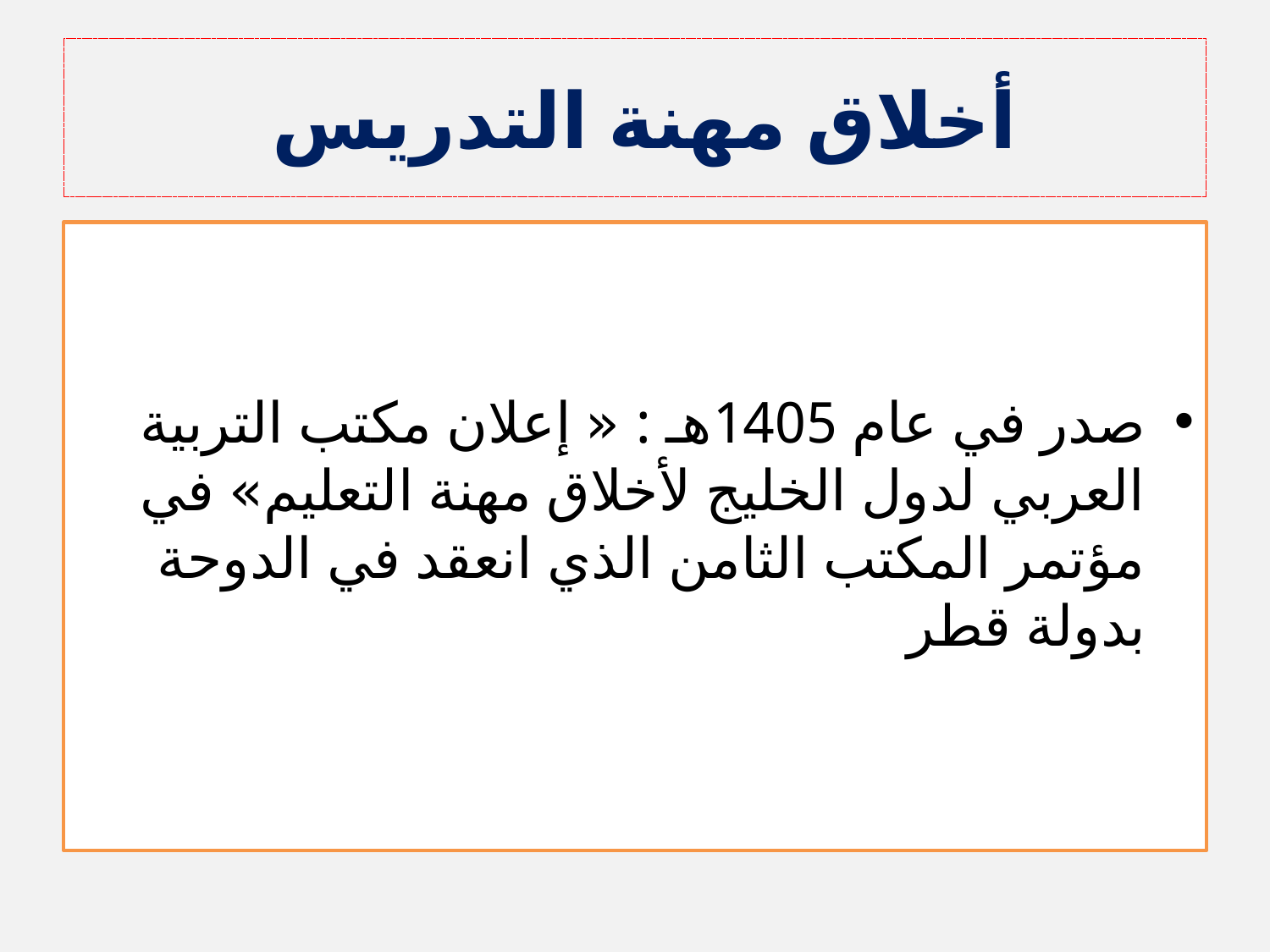

# أخلاق مهنة التدريس

صدر في عام 1405هـ : « إعلان مكتب التربية العربي لدول الخليج لأخلاق مهنة التعليم» في مؤتمر المكتب الثامن الذي انعقد في الدوحة بدولة قطر